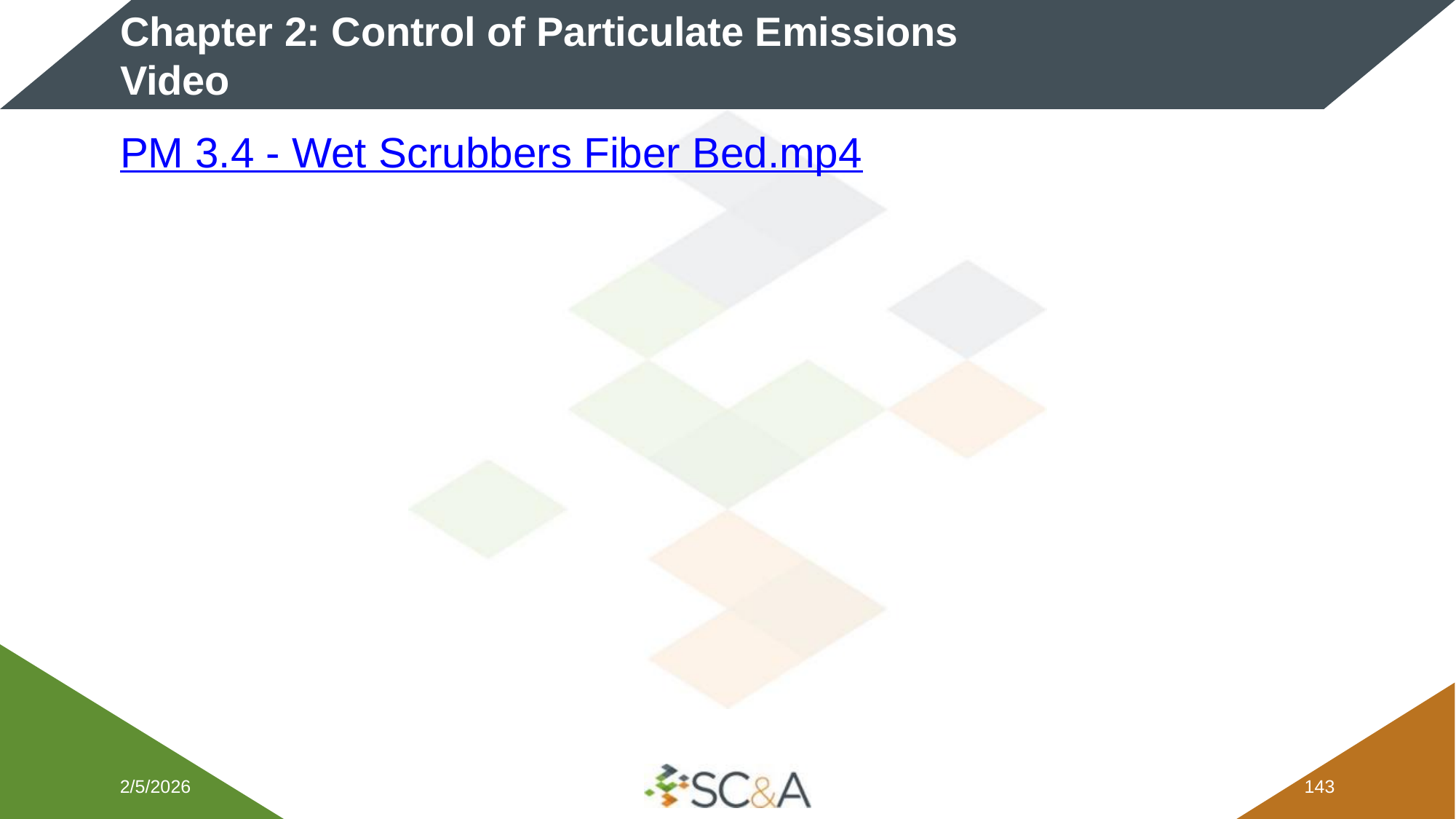

# Chapter 2: Control of Particulate Emissions​ Video
PM 3.4 - Wet Scrubbers Fiber Bed.mp4
2/5/2026
143